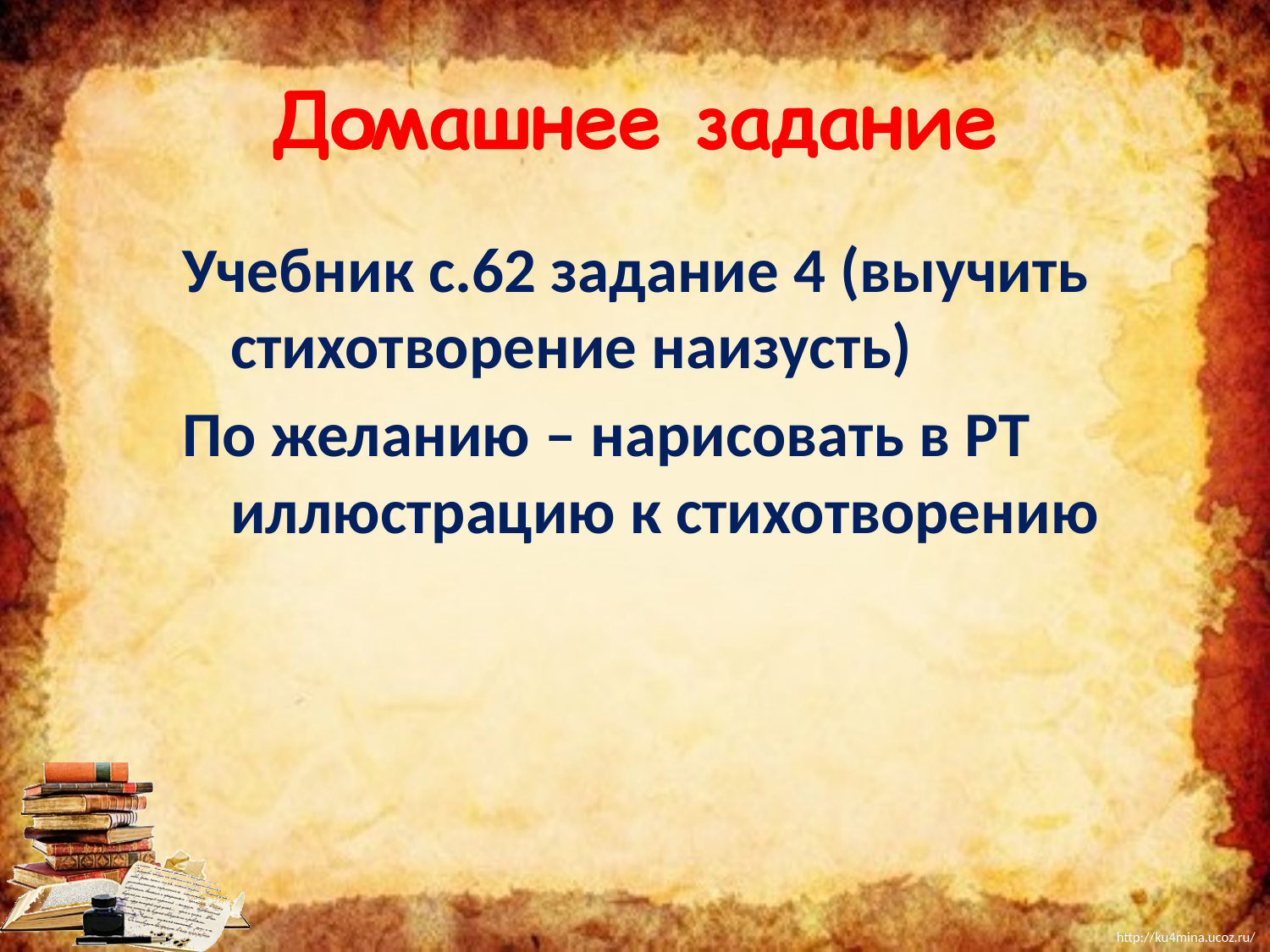

# Домашнее задание
Учебник с.62 задание 4 (выучить стихотворение наизусть)
По желанию – нарисовать в РТ иллюстрацию к стихотворению
"Данная презентация создана на территории РФ и защищена авторскими правами. http://www.consultant.ru/popular/gkrf4/79_1.html У меня есть видео-доказательство создания данной презентации и я без предупреждения могу обратиться в суд."